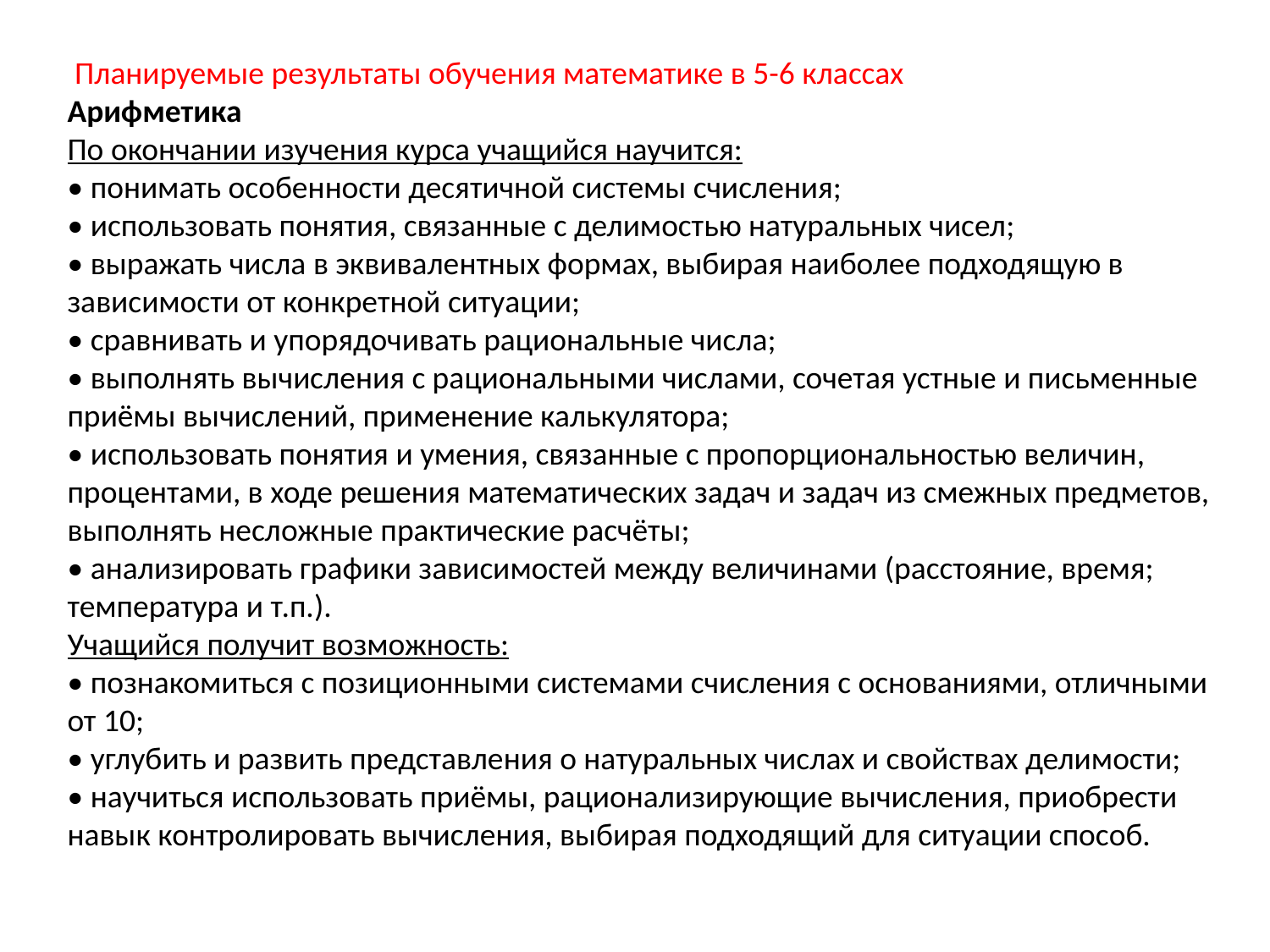

Планируемые результаты обучения математике в 5-6 классах
Арифметика
По окончании изучения курса учащийся научится:
• понимать особенности десятичной системы счисления;
• использовать понятия, связанные с делимостью натуральных чисел;
• выражать числа в эквивалентных формах, выбирая наиболее подходящую в зависимости от конкретной ситуации;
• сравнивать и упорядочивать рациональные числа;
• выполнять вычисления с рациональными числами, сочетая устные и письменные приёмы вычислений, применение калькулятора;
• использовать понятия и умения, связанные с пропорциональностью величин, процентами, в ходе решения математических задач и задач из смежных предметов, выполнять несложные практические расчёты;
• анализировать графики зависимостей между величинами (расстояние, время; температура и т.п.).
Учащийся получит возможность:
• познакомиться с позиционными системами счисления с основаниями, отличными от 10;
• углубить и развить представления о натуральных числах и свойствах делимости;
• научиться использовать приёмы, рационализирующие вычисления, приобрести навык контролировать вычисления, выбирая подходящий для ситуации способ.